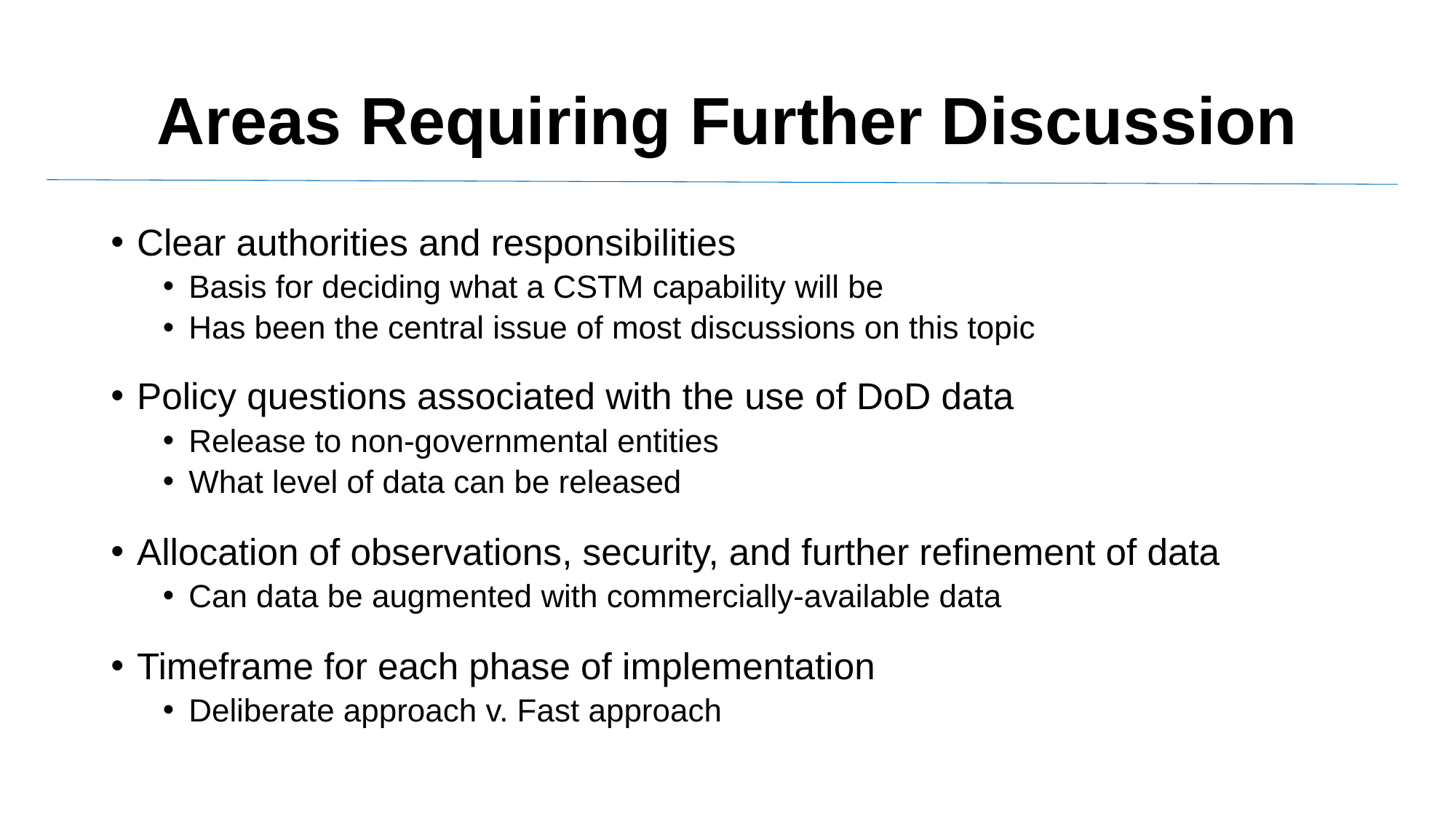

# Areas Requiring Further Discussion
Clear authorities and responsibilities
Basis for deciding what a CSTM capability will be
Has been the central issue of most discussions on this topic

Policy questions associated with the use of DoD data
Release to non-governmental entities
What level of data can be released

Allocation of observations, security, and further refinement of data
Can data be augmented with commercially-available data

Timeframe for each phase of implementation
Deliberate approach v. Fast approach